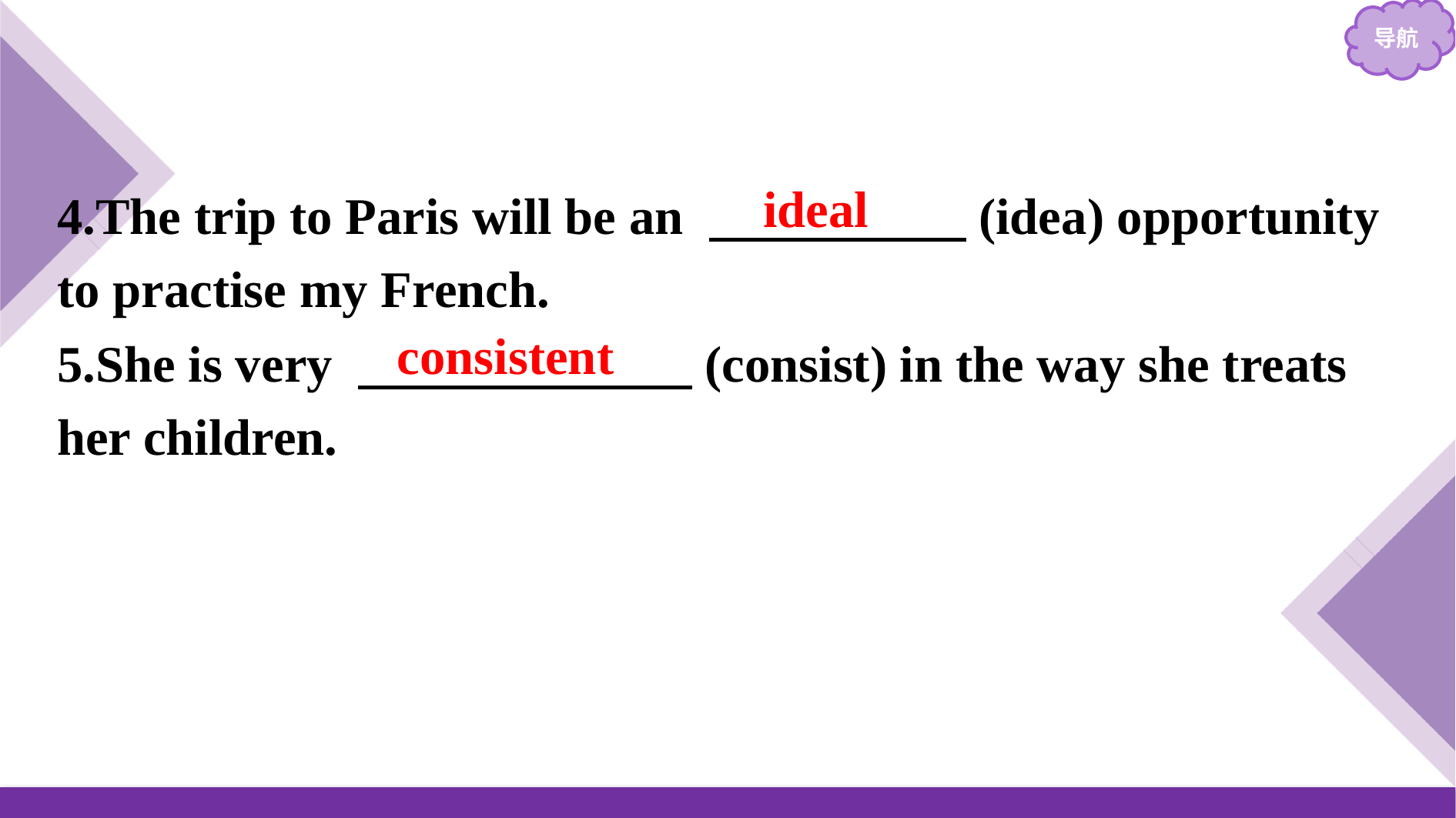

4.The trip to Paris will be an 　　　　　(idea) opportunity to practise my French.
5.She is very 　　　　　　 (consist) in the way she treats her children.
ideal
consistent